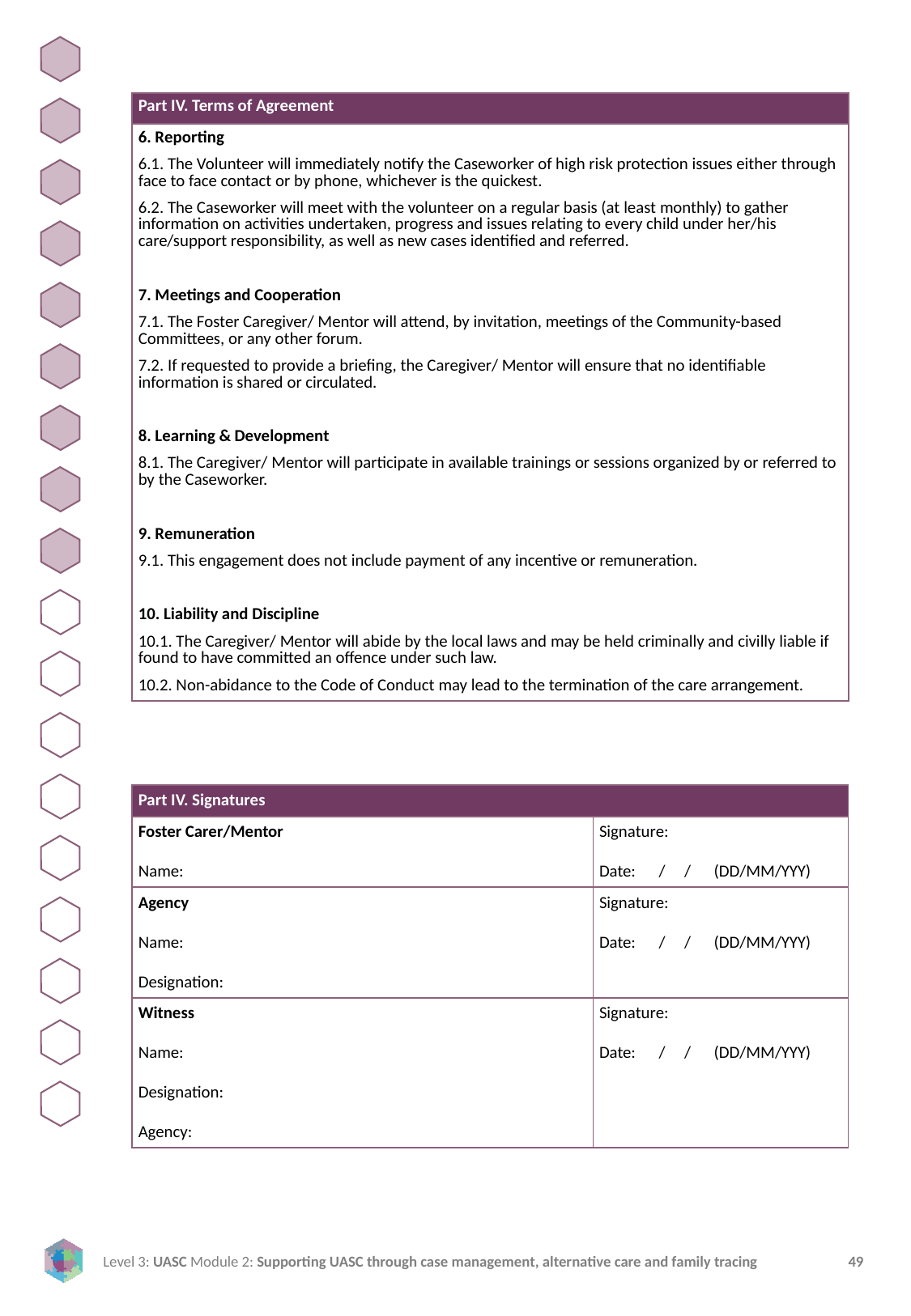

| Part IV. Terms of Agreement |
| --- |
| 6. Reporting 6.1. The Volunteer will immediately notify the Caseworker of high risk protection issues either through face to face contact or by phone, whichever is the quickest. 6.2. The Caseworker will meet with the volunteer on a regular basis (at least monthly) to gather information on activities undertaken, progress and issues relating to every child under her/his care/support responsibility, as well as new cases identified and referred. 7. Meetings and Cooperation 7.1. The Foster Caregiver/ Mentor will attend, by invitation, meetings of the Community-based Committees, or any other forum. 7.2. If requested to provide a briefing, the Caregiver/ Mentor will ensure that no identifiable information is shared or circulated. 8. Learning & Development 8.1. The Caregiver/ Mentor will participate in available trainings or sessions organized by or referred to by the Caseworker. 9. Remuneration 9.1. This engagement does not include payment of any incentive or remuneration. 10. Liability and Discipline 10.1. The Caregiver/ Mentor will abide by the local laws and may be held criminally and civilly liable if found to have committed an offence under such law. 10.2. Non-abidance to the Code of Conduct may lead to the termination of the care arrangement. |

| Part IV. Signatures |  |
| --- | --- |
| Foster Carer/Mentor Name: | Signature:       Date:      /     /      (DD/MM/YYY) |
| Agency Name:       Designation: | Signature:       Date:      /     /      (DD/MM/YYY) |
| Witness Name:       Designation:       Agency: | Signature:       Date:      /     /      (DD/MM/YYY) |